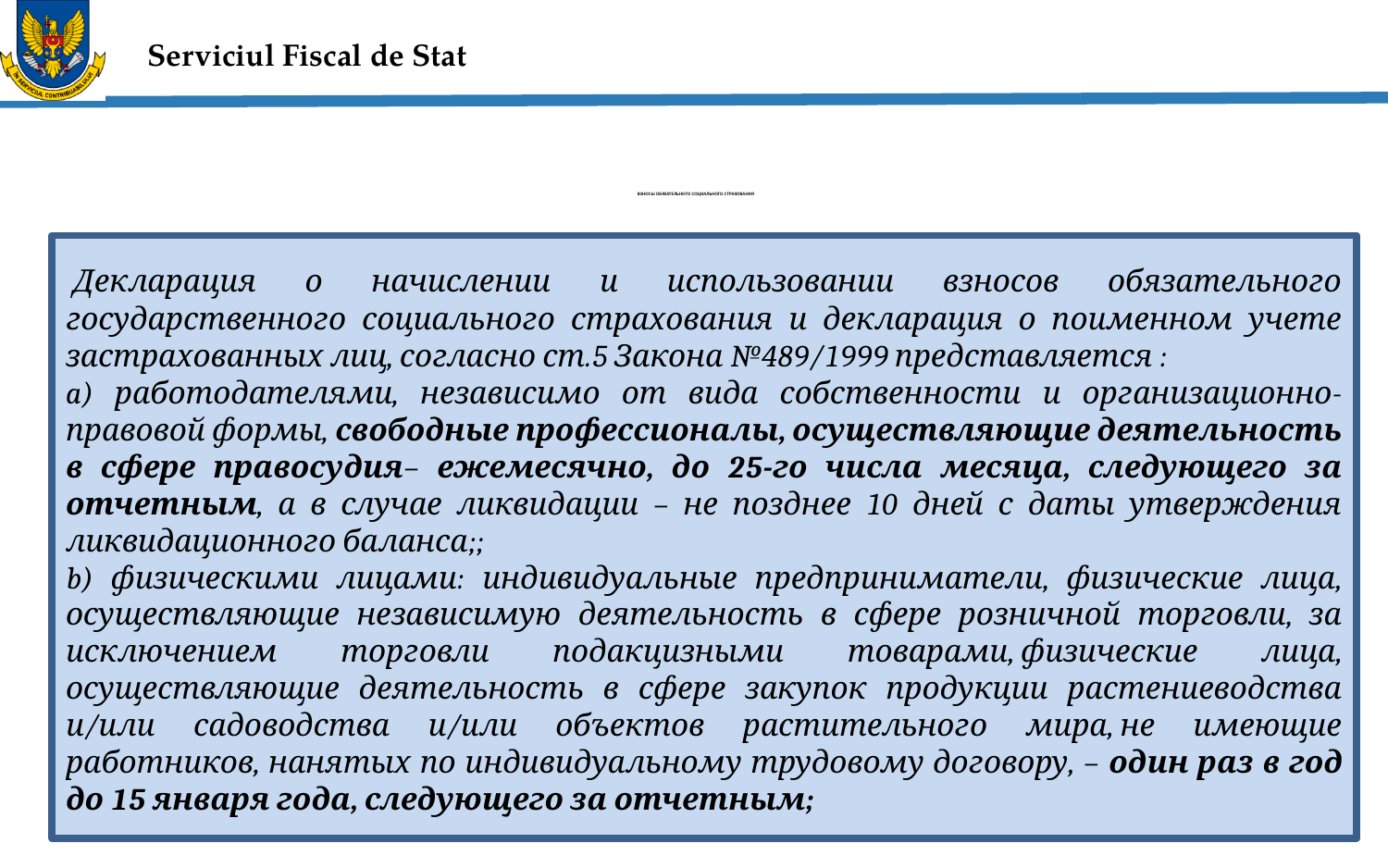

# ВЗНОСЫ ОБЯЗАТЕЛЬНОГО СОЦИАЛЬНОГО СТРАХОВАНИЯ
 Декларация о начислении и использовании взносов обязательного государственного социального страхования и декларация о поименном учете застрахованных лиц, согласно ст.5 Закона №489/1999 представляется :
a) работодателями, независимо от вида собственности и организационно-правовой формы, свободные профессионалы, осуществляющие деятельность в сфере правосудия– ежемесячно, до 25-го числа месяца, следующего за отчетным, а в случае ликвидации – не позднее 10 дней с даты утверждения ликвидационного баланса;;
b) физическими лицами: индивидуальные предприниматели, физические лица, осуществляющие независимую деятельность в сфере розничной торговли, за исключением торговли подакцизными товарами, физические лица, осуществляющие деятельность в сфере закупок продукции растениеводства и/или садоводства и/или объектов растительного мира, не имеющие работников, нанятых по индивидуальному трудовому договору, – один раз в год до 15 января года, следующего за отчетным;
26